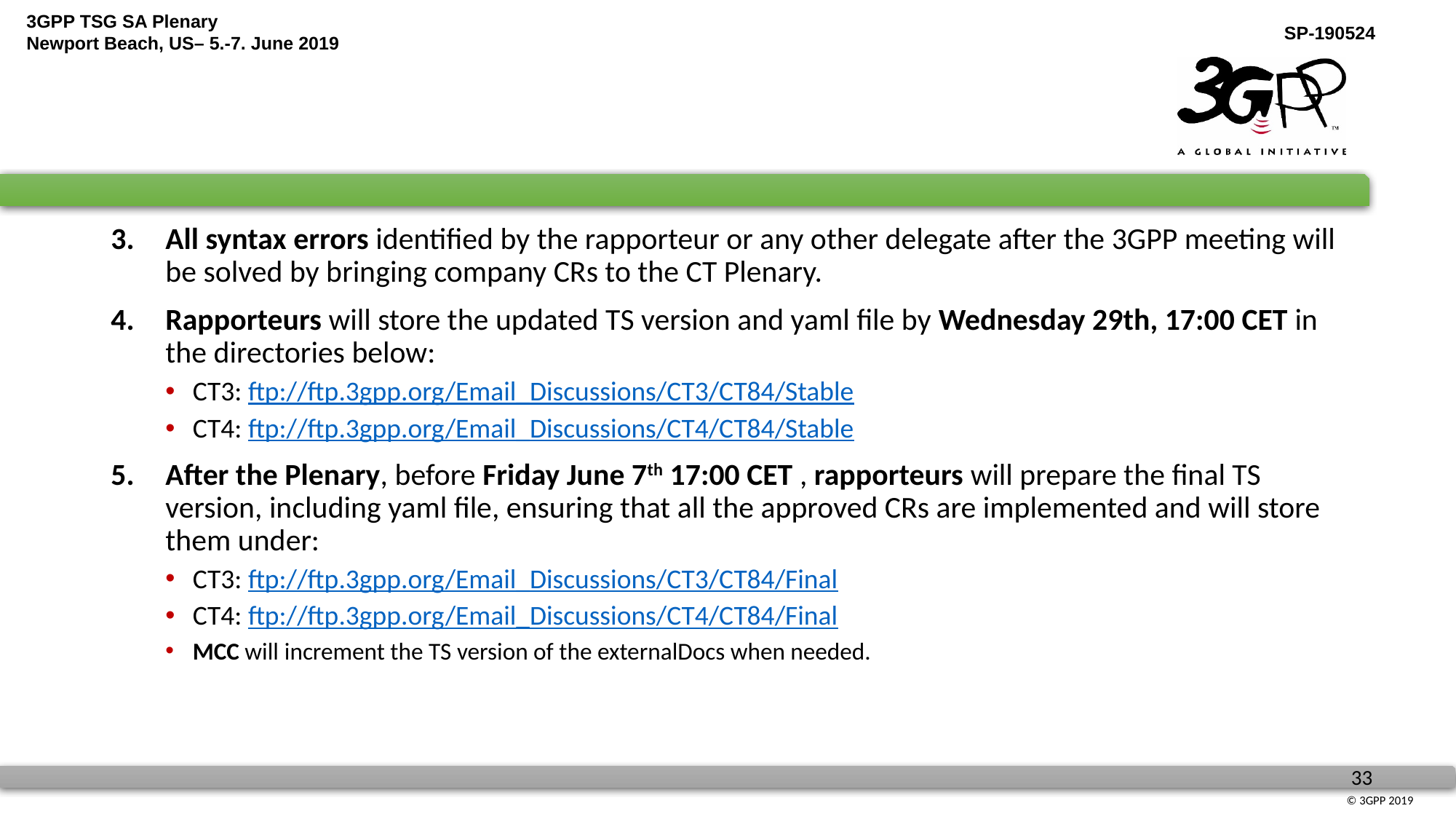

#
All syntax errors identified by the rapporteur or any other delegate after the 3GPP meeting will be solved by bringing company CRs to the CT Plenary.
Rapporteurs will store the updated TS version and yaml file by Wednesday 29th, 17:00 CET in the directories below:
CT3: ftp://ftp.3gpp.org/Email_Discussions/CT3/CT84/Stable
CT4: ftp://ftp.3gpp.org/Email_Discussions/CT4/CT84/Stable
After the Plenary, before Friday June 7th 17:00 CET , rapporteurs will prepare the final TS version, including yaml file, ensuring that all the approved CRs are implemented and will store them under:
CT3: ftp://ftp.3gpp.org/Email_Discussions/CT3/CT84/Final
CT4: ftp://ftp.3gpp.org/Email_Discussions/CT4/CT84/Final
MCC will increment the TS version of the externalDocs when needed.